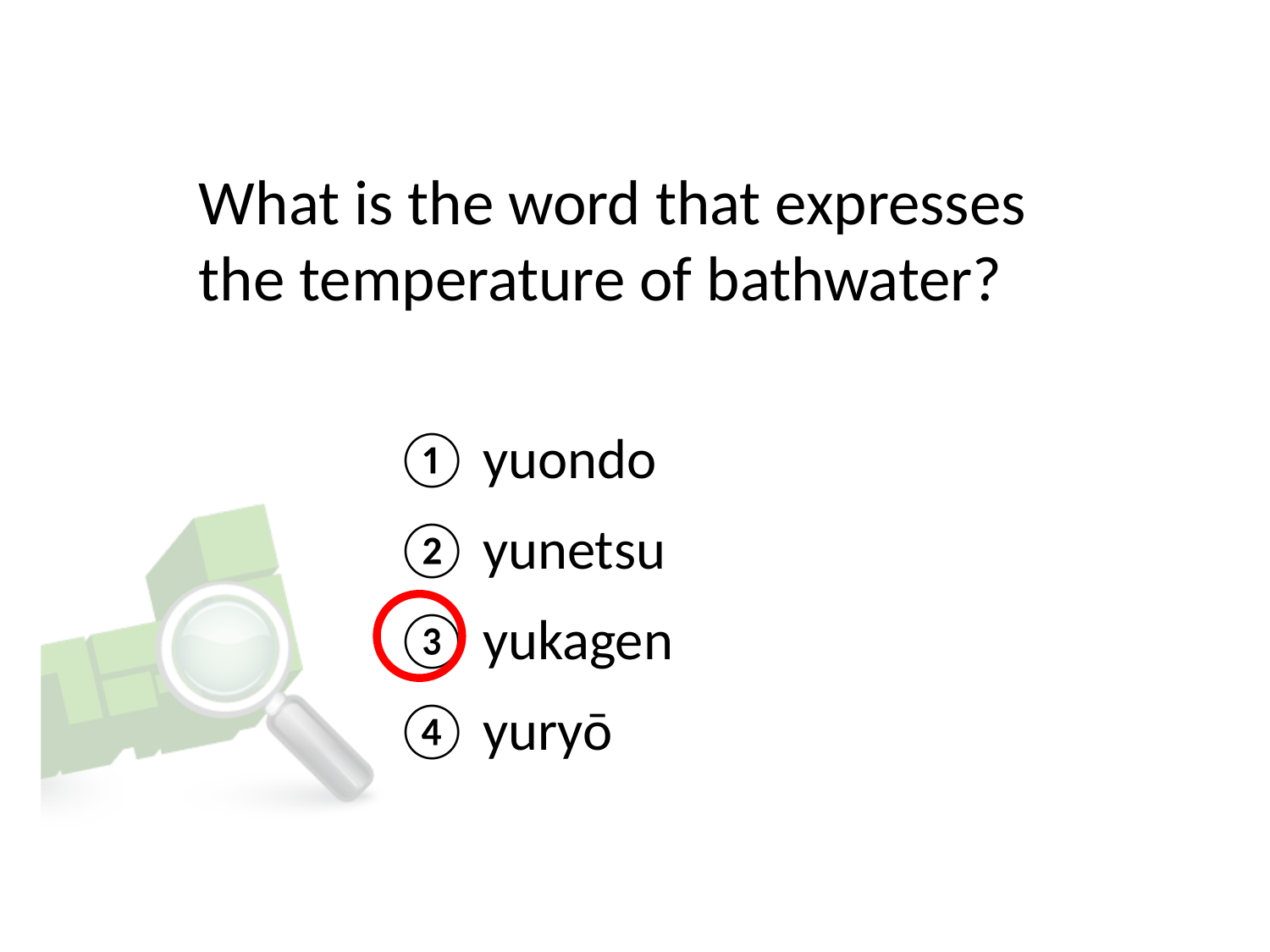

# What is the word that expresses the temperature of bathwater?
① yuondo
② yunetsu
③ yukagen
④ yuryō